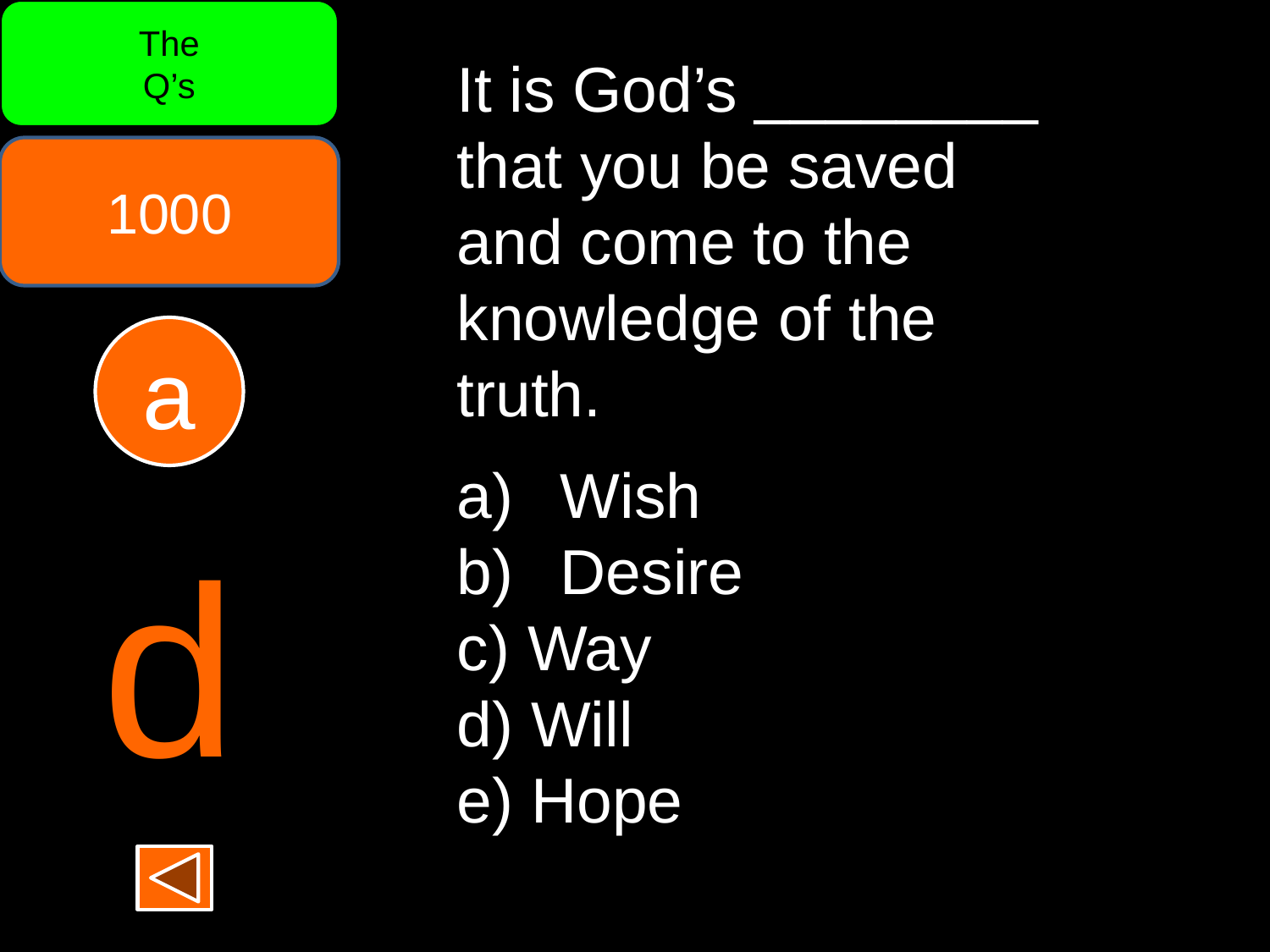

The
Q’s
It is God’s ________
that you be saved
and come to the
knowledge of the
truth.

Wish
Desire
c) Way
d) Will
e) Hope
1000
a
d